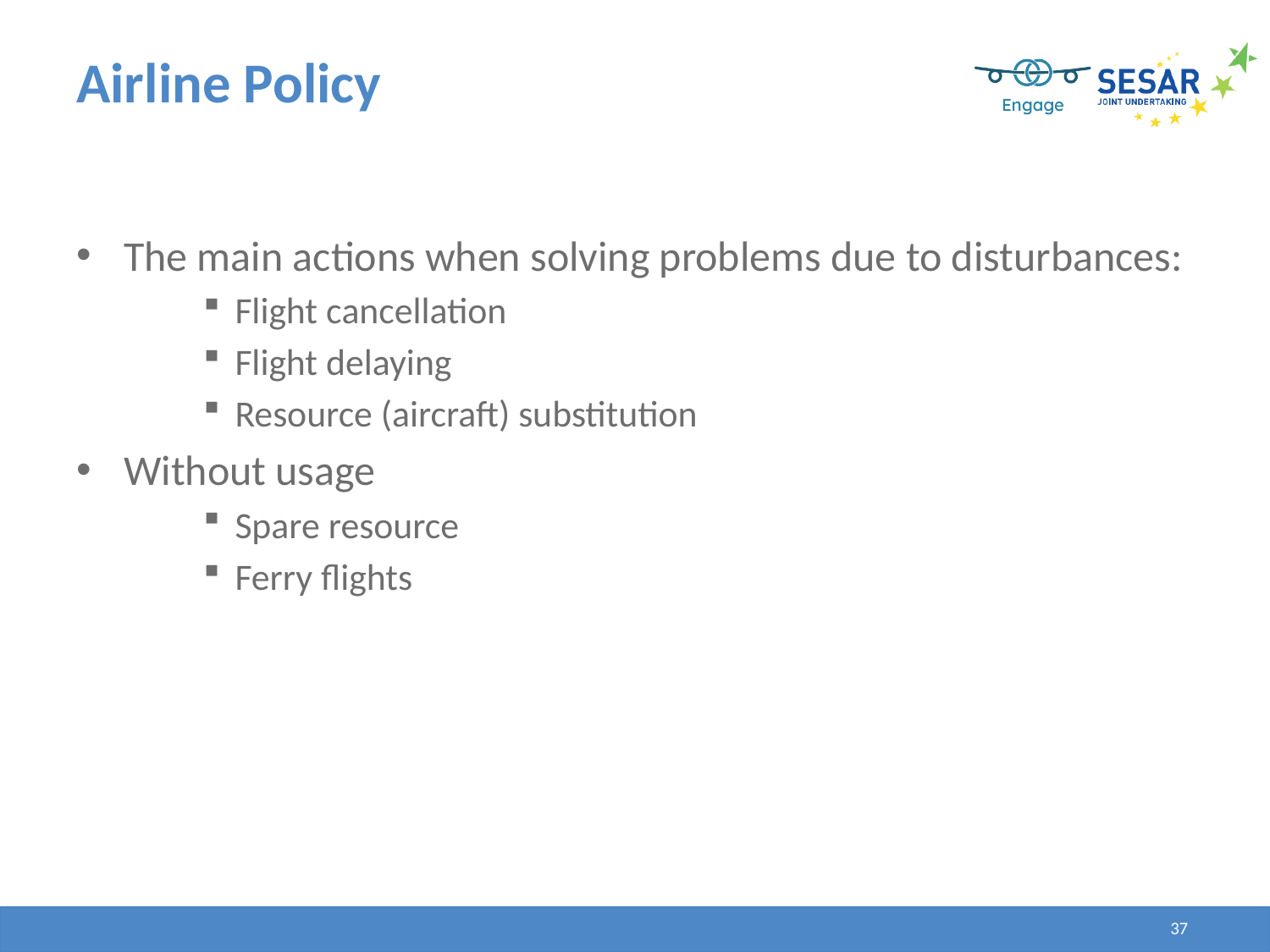

# Airline Policy
The main actions when solving problems due to disturbances:
Flight cancellation
Flight delaying
Resource (aircraft) substitution
Without usage
Spare resource
Ferry flights

37